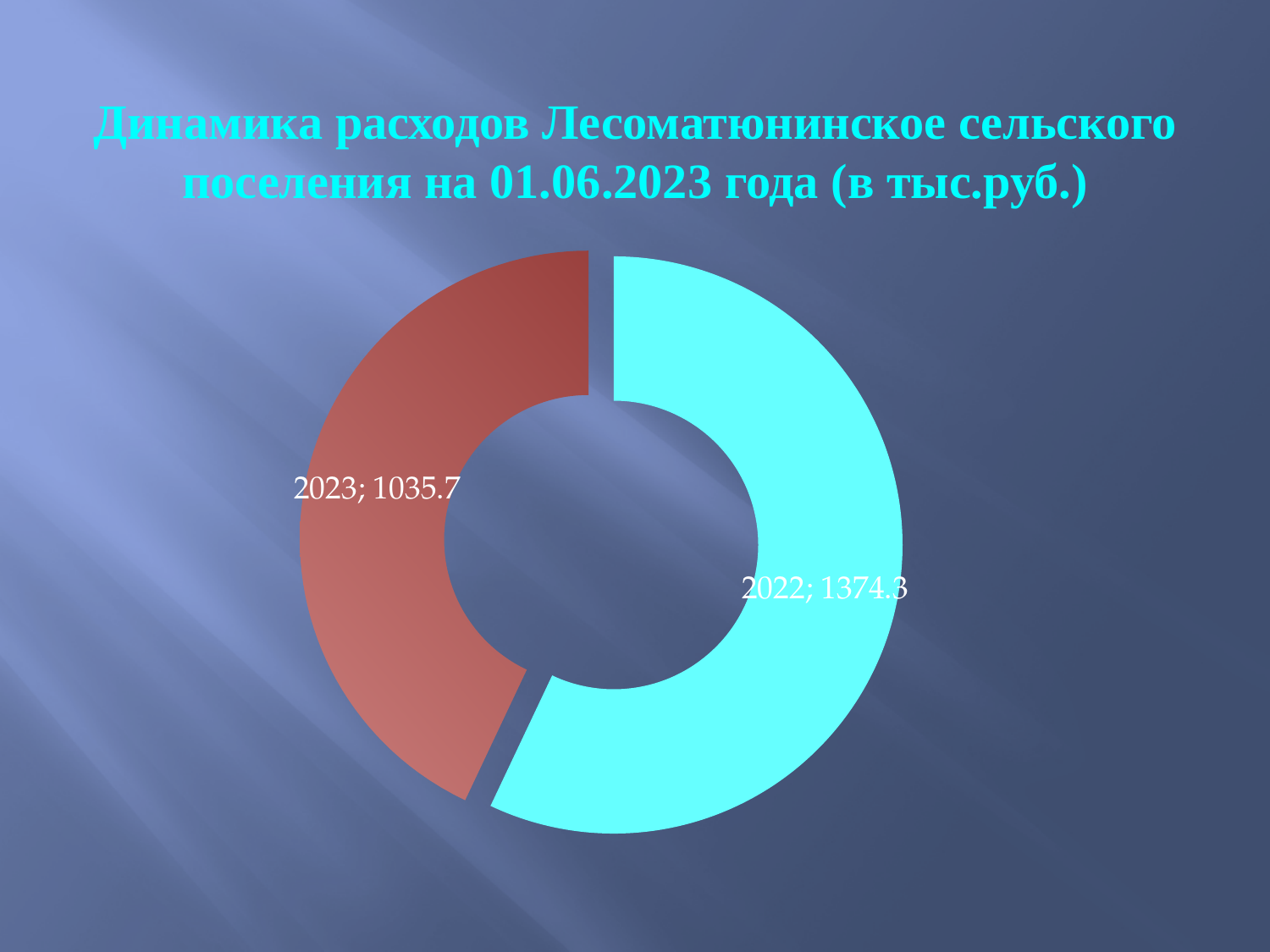

# Динамика расходов Лесоматюнинское сельского поселения на 01.06.2023 года (в тыс.руб.)

### Chart

| Category | Столбец1 |
|---|---|
| 2022 | 1374.3 |
| 2023 | 1035.7 |